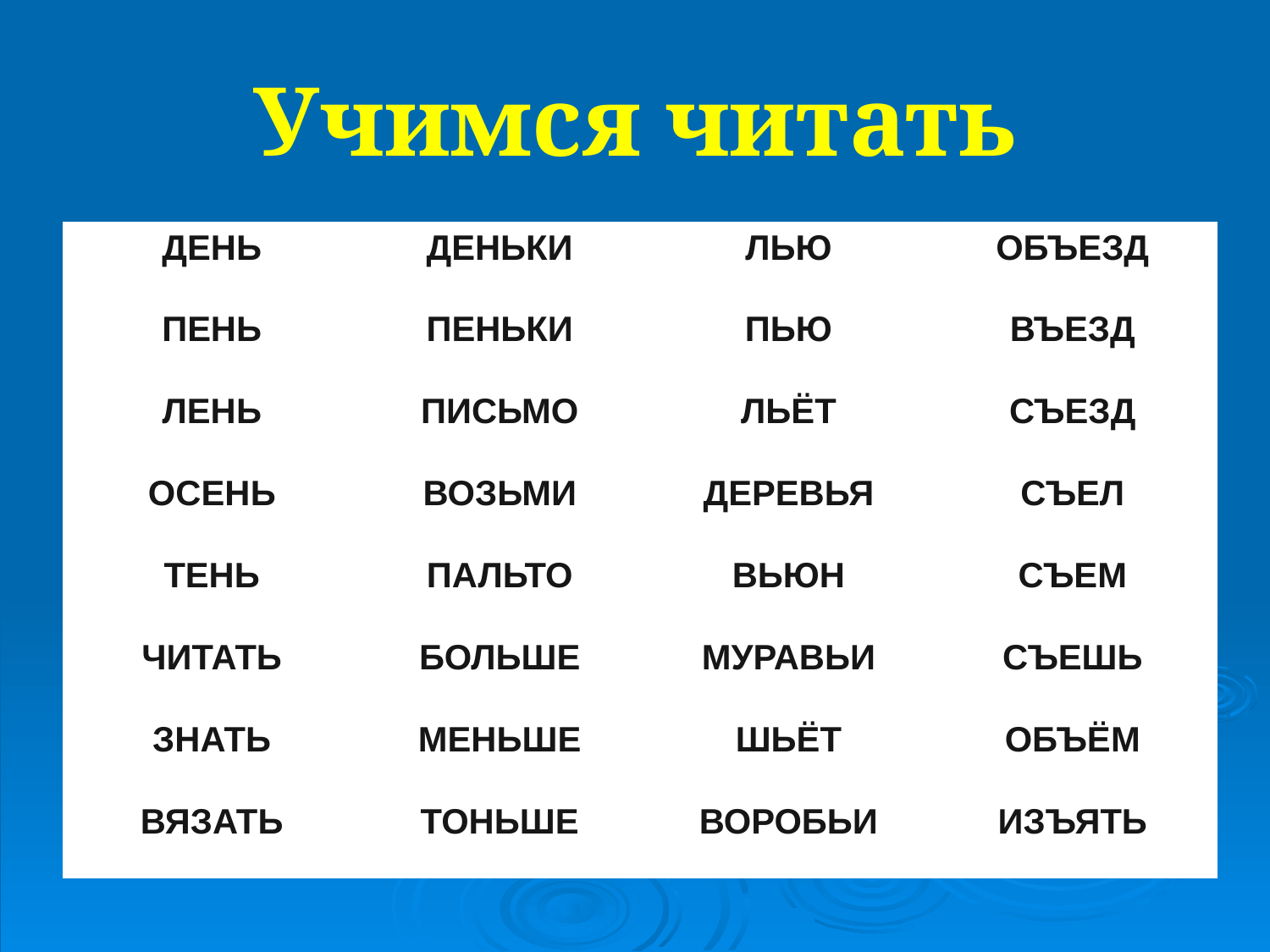

# Учимся читать
| ДЕНЬ | ДЕНЬКИ | ЛЬЮ | ОБЪЕЗД |
| --- | --- | --- | --- |
| ПЕНЬ | ПЕНЬКИ | ПЬЮ | ВЪЕЗД |
| ЛЕНЬ | ПИСЬМО | ЛЬЁТ | СЪЕЗД |
| ОСЕНЬ | ВОЗЬМИ | ДЕРЕВЬЯ | СЪЕЛ |
| ТЕНЬ | ПАЛЬТО | ВЬЮН | СЪЕМ |
| ЧИТАТЬ | БОЛЬШЕ | МУРАВЬИ | СЪЕШЬ |
| ЗНАТЬ | МЕНЬШЕ | ШЬЁТ | ОБЪЁМ |
| ВЯЗАТЬ | ТОНЬШЕ | ВОРОБЬИ | ИЗЪЯТЬ |